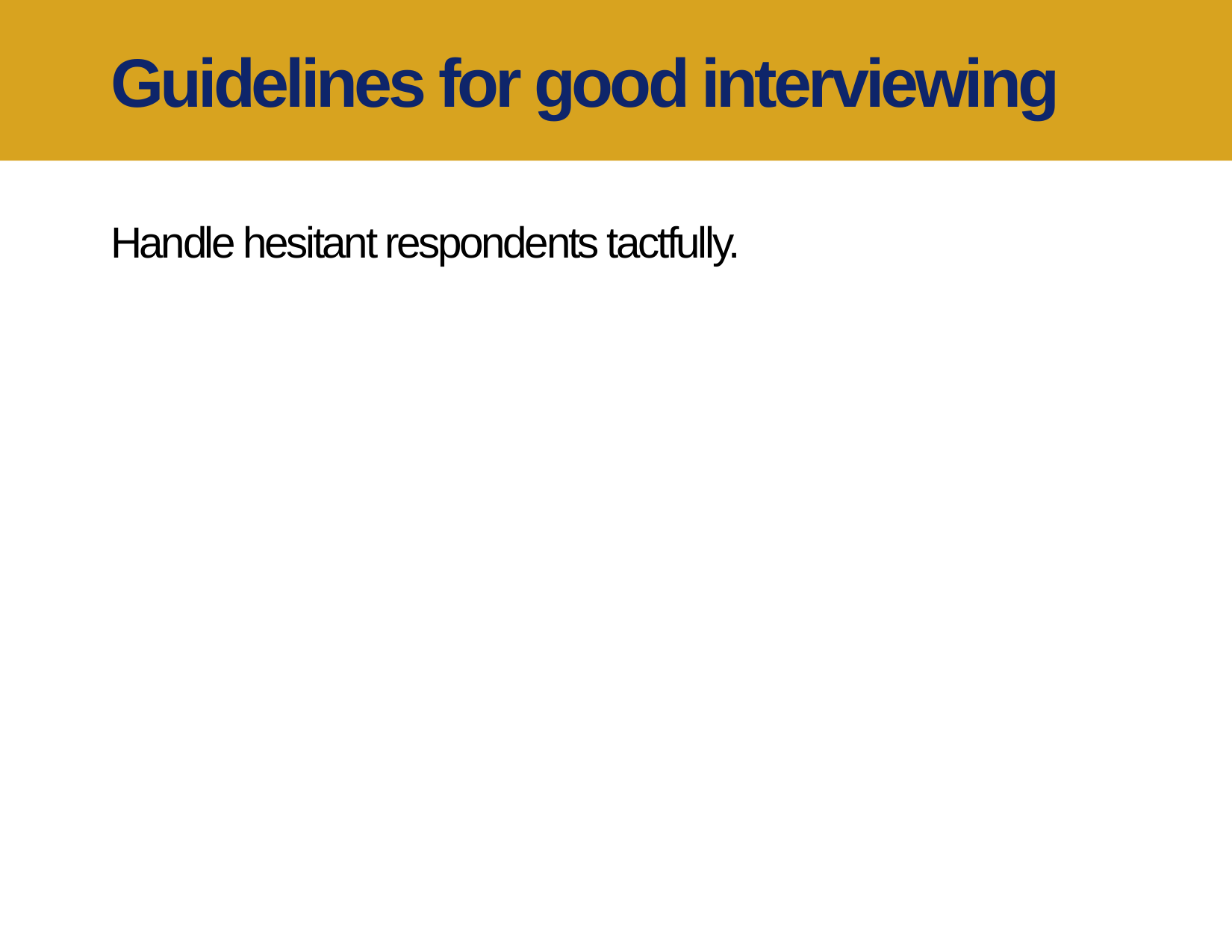

Guidelines for good interviewing
Handle hesitant respondents tactfully.